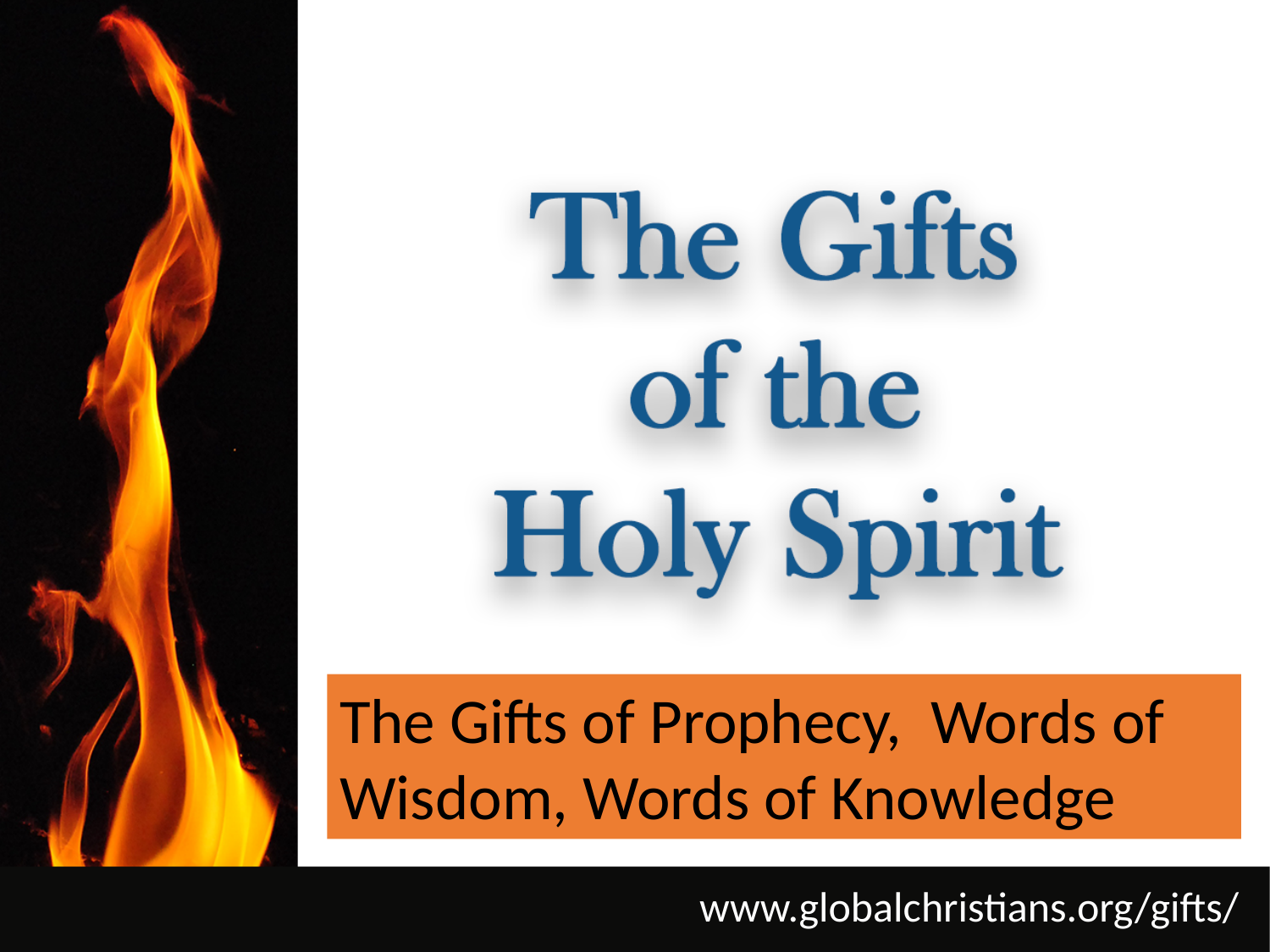

The Gifts of Prophecy,  Words of Wisdom, Words of Knowledge
www.globalchristians.org/gifts/